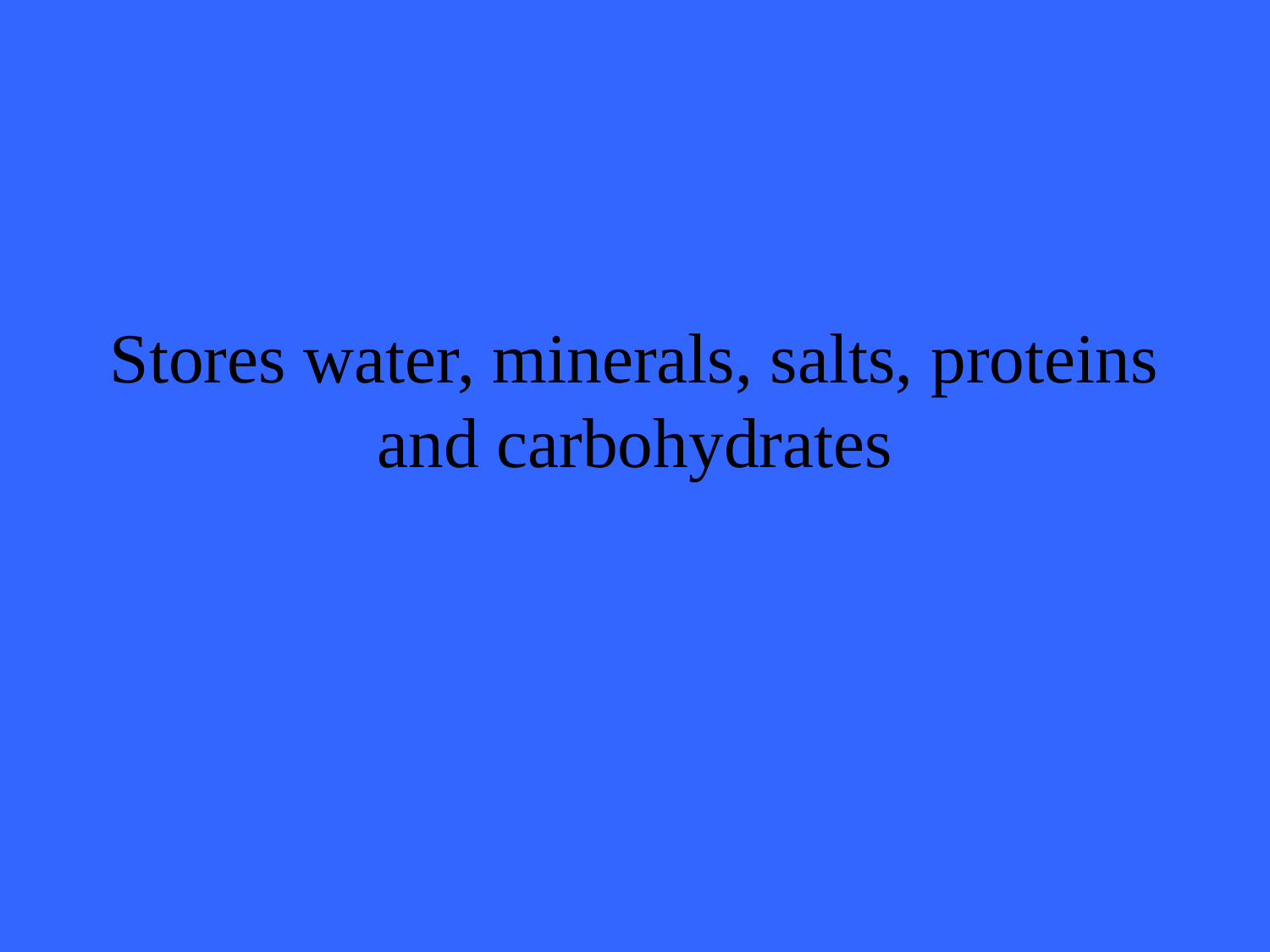

# Stores water, minerals, salts, proteins and carbohydrates